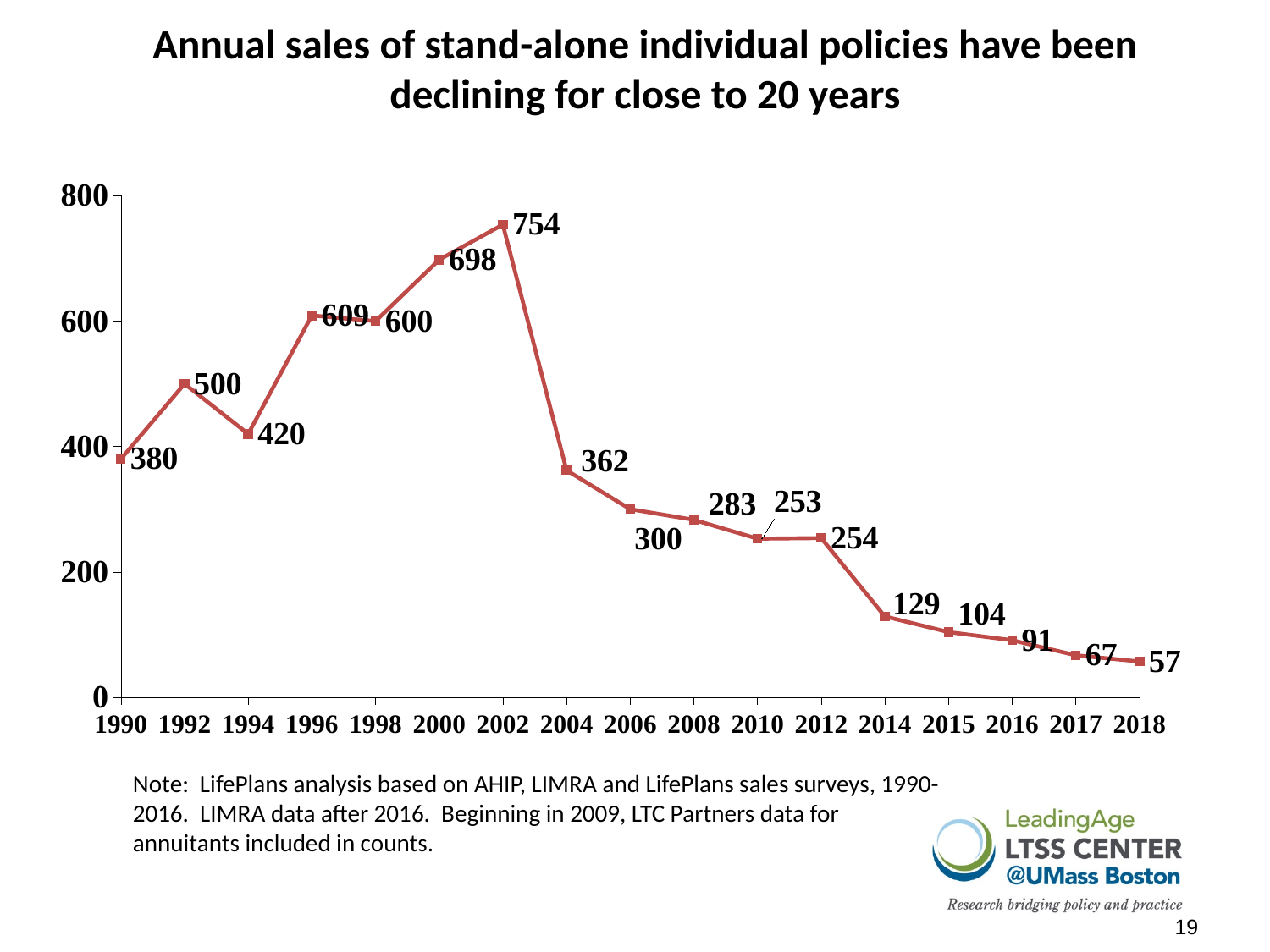

# Annual sales of stand-alone individual policies have been declining for close to 20 years

### Chart

| Category |  |
|---|---|
| 1990 | 380.0 |
| 1992 | 500.0 |
| 1994 | 420.0 |
| 1996 | 609.0 |
| 1998 | 600.0 |
| 2000 | 698.0 |
| 2002 | 754.0 |
| 2004 | 362.0 |
| 2006 | 300.0 |
| 2008 | 283.0 |
| 2010 | 253.0 |
| 2012 | 254.0 |
| 2014 | 129.0 |
| 2015 | 104.0 |
| 2016 | 91.0 |
| 2017 | 67.0 |
| 2018 | 57.0 |
Note:  LifePlans analysis based on AHIP, LIMRA and LifePlans sales surveys, 1990-2016.  LIMRA data after 2016.  Beginning in 2009, LTC Partners data for annuitants included in counts.
19